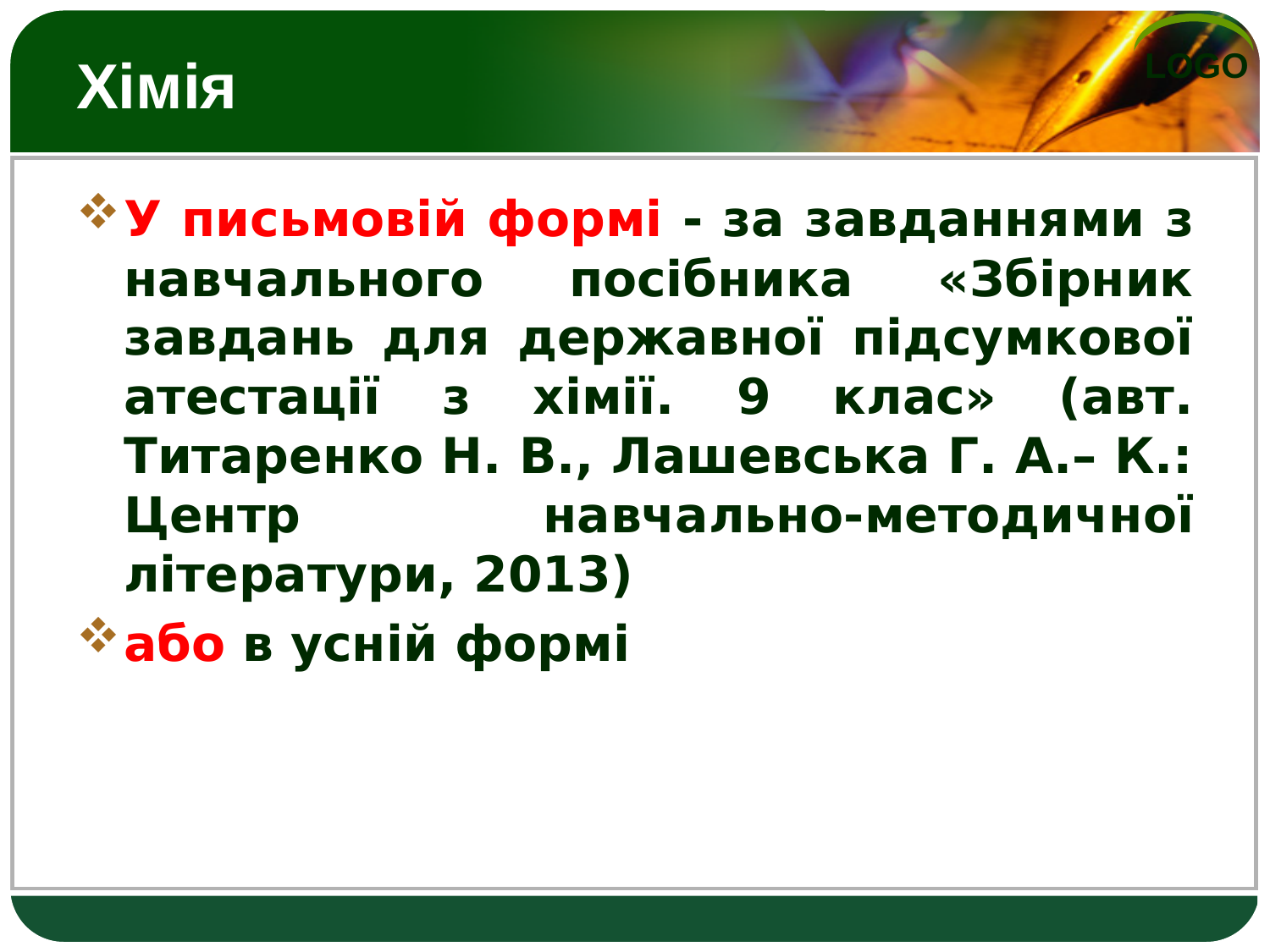

# Хімія
У письмовій формі - за завданнями з навчального посібника «Збірник завдань для державної підсумкової атестації з хімії. 9 клас» (авт. Титаренко Н. В., Лашевська Г. А.– К.: Центр навчально-методичної літератури, 2013)
або в усній формі